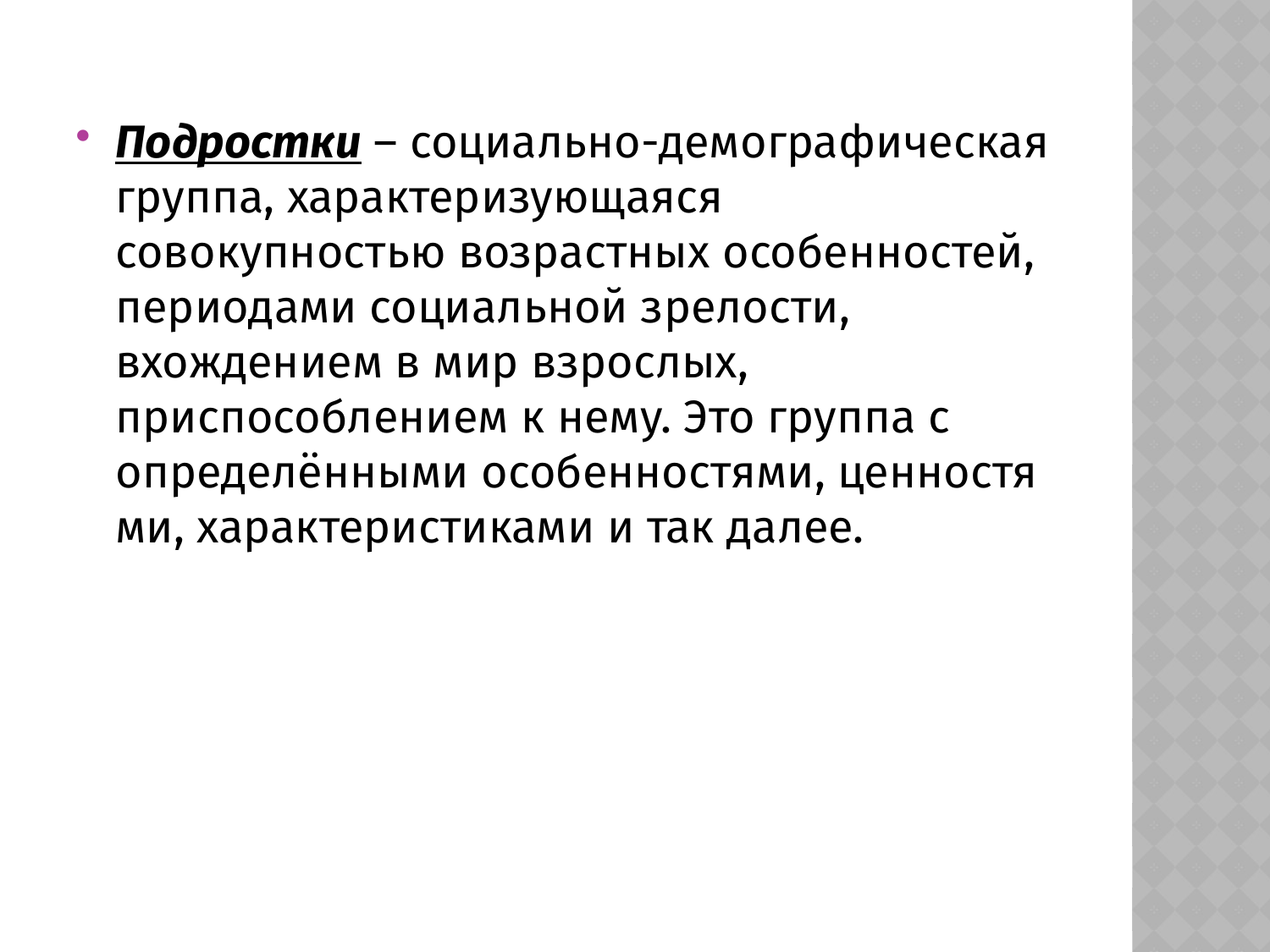

Подростки – социально-демографическая группа, характеризующаяся совокупностью возрастных особенностей, периодами социальной зрелости, вхождением в мир взрослых, приспособлением к нему. Это группа с определёнными особенностями, ценностями, характеристиками и так далее.